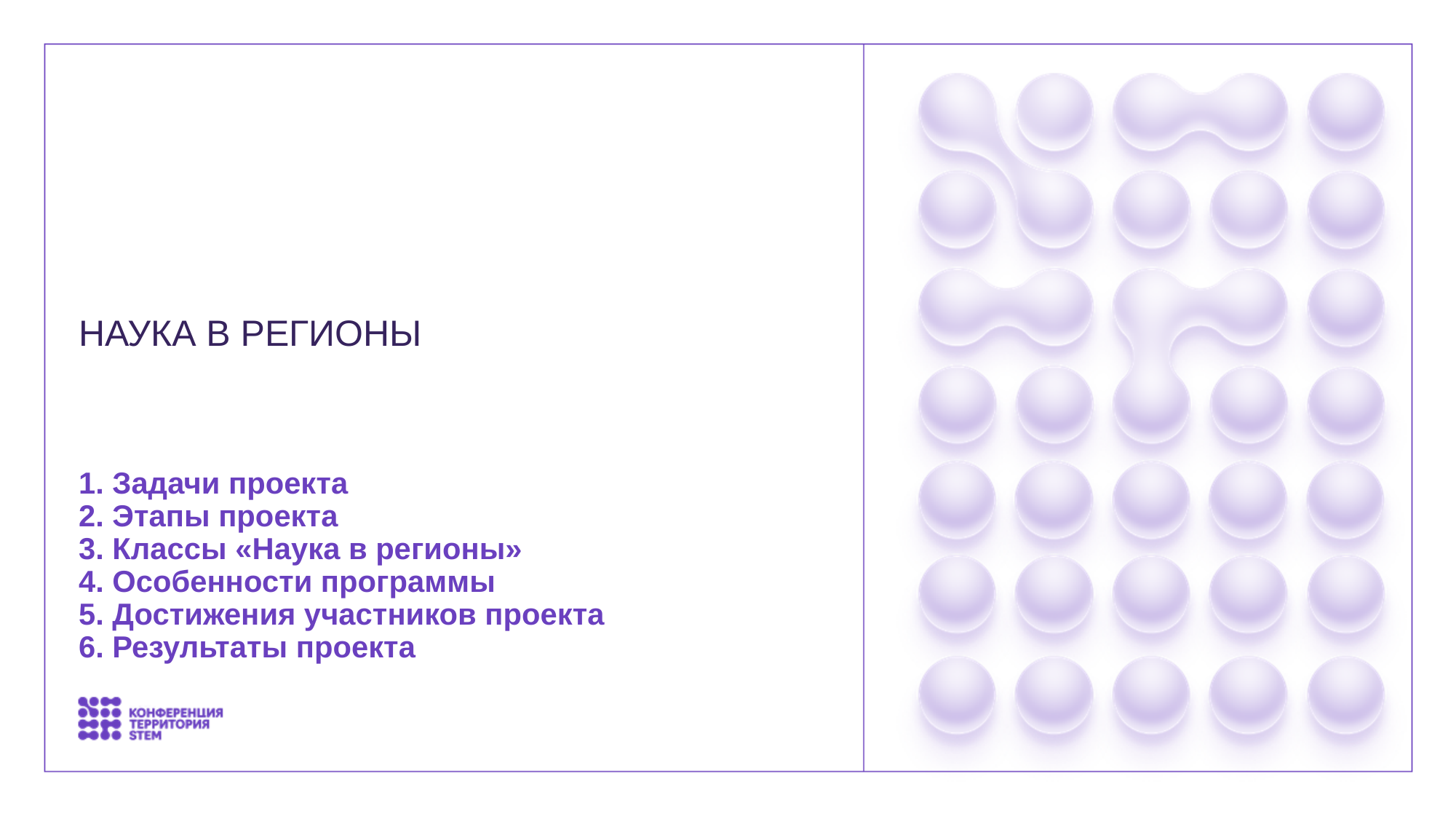

Наука в регионы
# 1. Задачи проекта 2. Этапы проекта 3. Классы «Наука в регионы» 4. Особенности программы 5. Достижения участников проекта 6. Результаты проекта